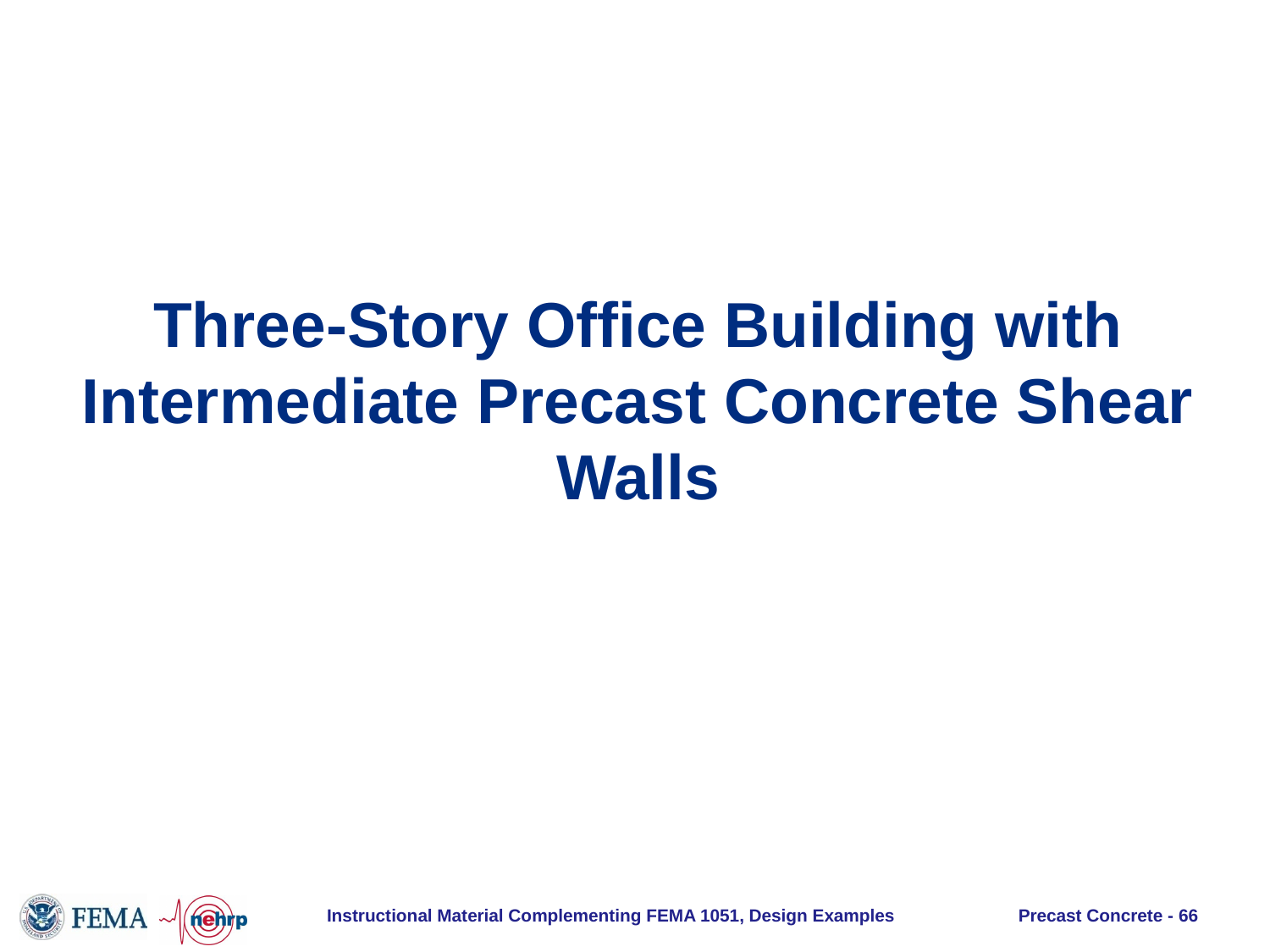

# Three-Story Office Building with Intermediate Precast Concrete Shear Walls